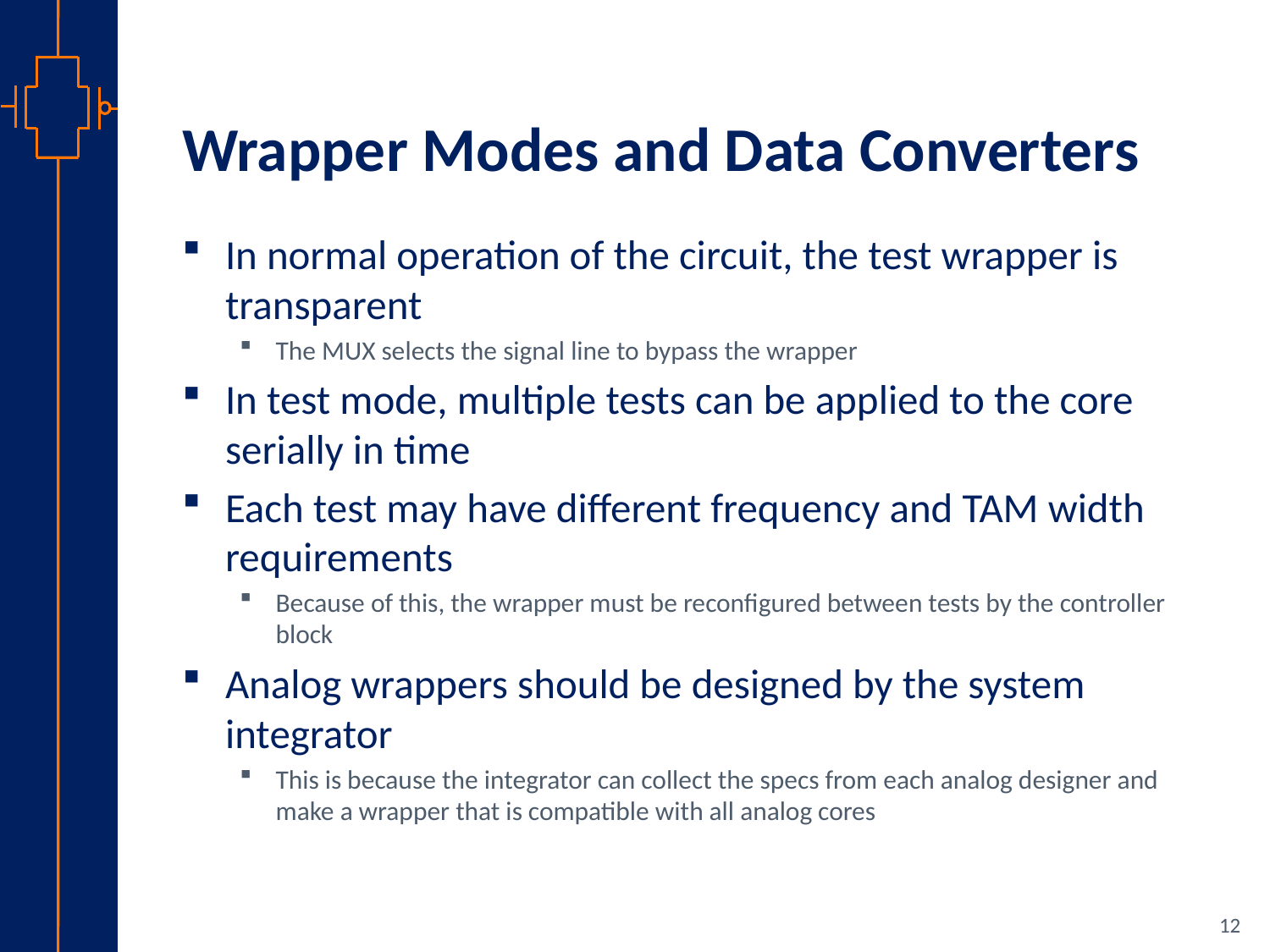

# Wrapper Modes and Data Converters
In normal operation of the circuit, the test wrapper is transparent
The MUX selects the signal line to bypass the wrapper
In test mode, multiple tests can be applied to the core serially in time
Each test may have different frequency and TAM width requirements
Because of this, the wrapper must be reconfigured between tests by the controller block
Analog wrappers should be designed by the system integrator
This is because the integrator can collect the specs from each analog designer and make a wrapper that is compatible with all analog cores
12